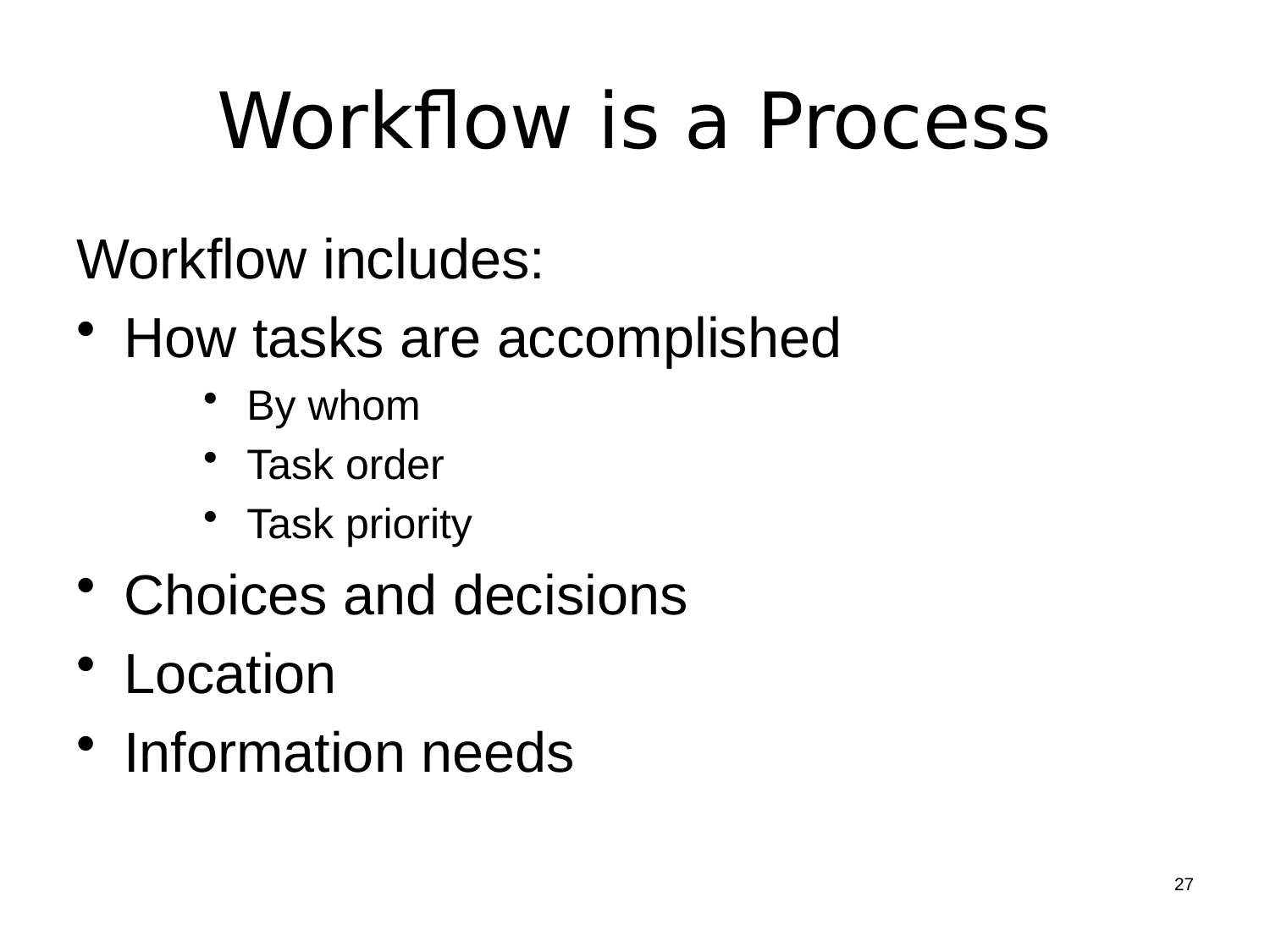

# Workflow is a Process
Workflow includes:
How tasks are accomplished
 By whom
 Task order
 Task priority
Choices and decisions
Location
Information needs

27